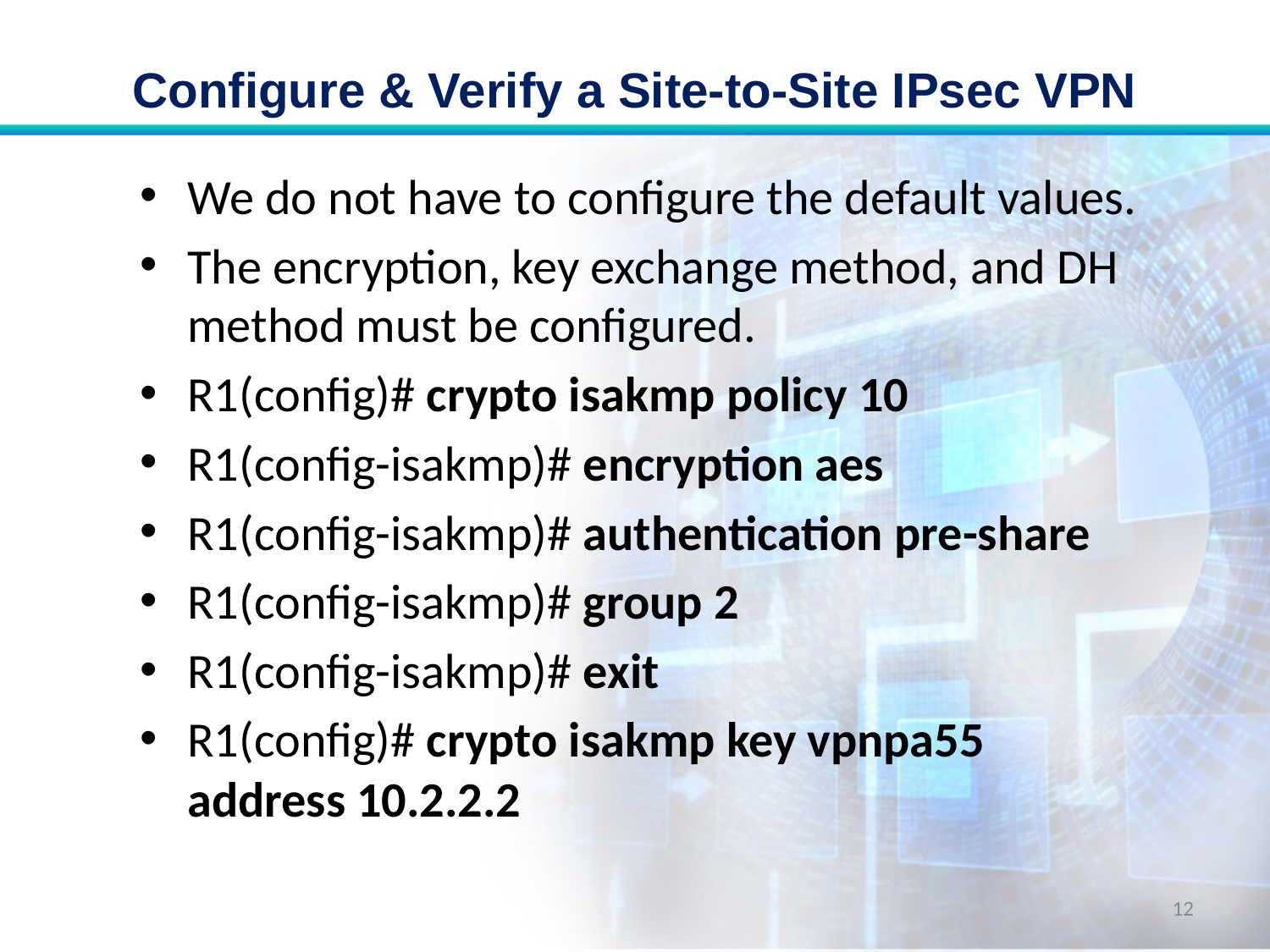

# Configure & Verify a Site-to-Site IPsec VPN
We do not have to configure the default values.
The encryption, key exchange method, and DH method must be configured.
R1(config)# crypto isakmp policy 10
R1(config-isakmp)# encryption aes
R1(config-isakmp)# authentication pre-share
R1(config-isakmp)# group 2
R1(config-isakmp)# exit
R1(config)# crypto isakmp key vpnpa55 address 10.2.2.2
12